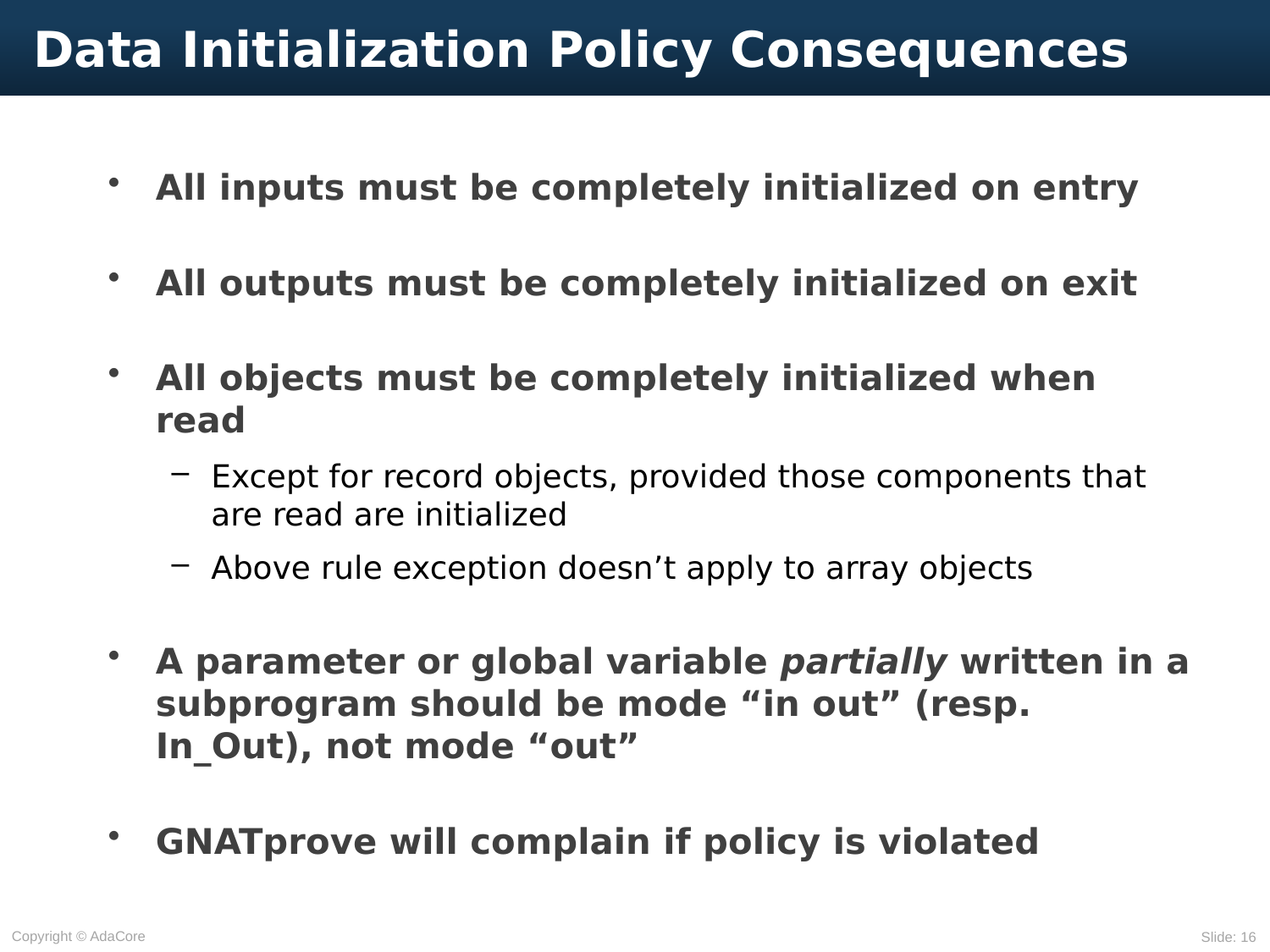

# Data Initialization Policy Consequences
All inputs must be completely initialized on entry
All outputs must be completely initialized on exit
All objects must be completely initialized when read
Except for record objects, provided those components that are read are initialized
Above rule exception doesn’t apply to array objects
A parameter or global variable partially written in a subprogram should be mode “in out” (resp. In_Out), not mode “out”
GNATprove will complain if policy is violated